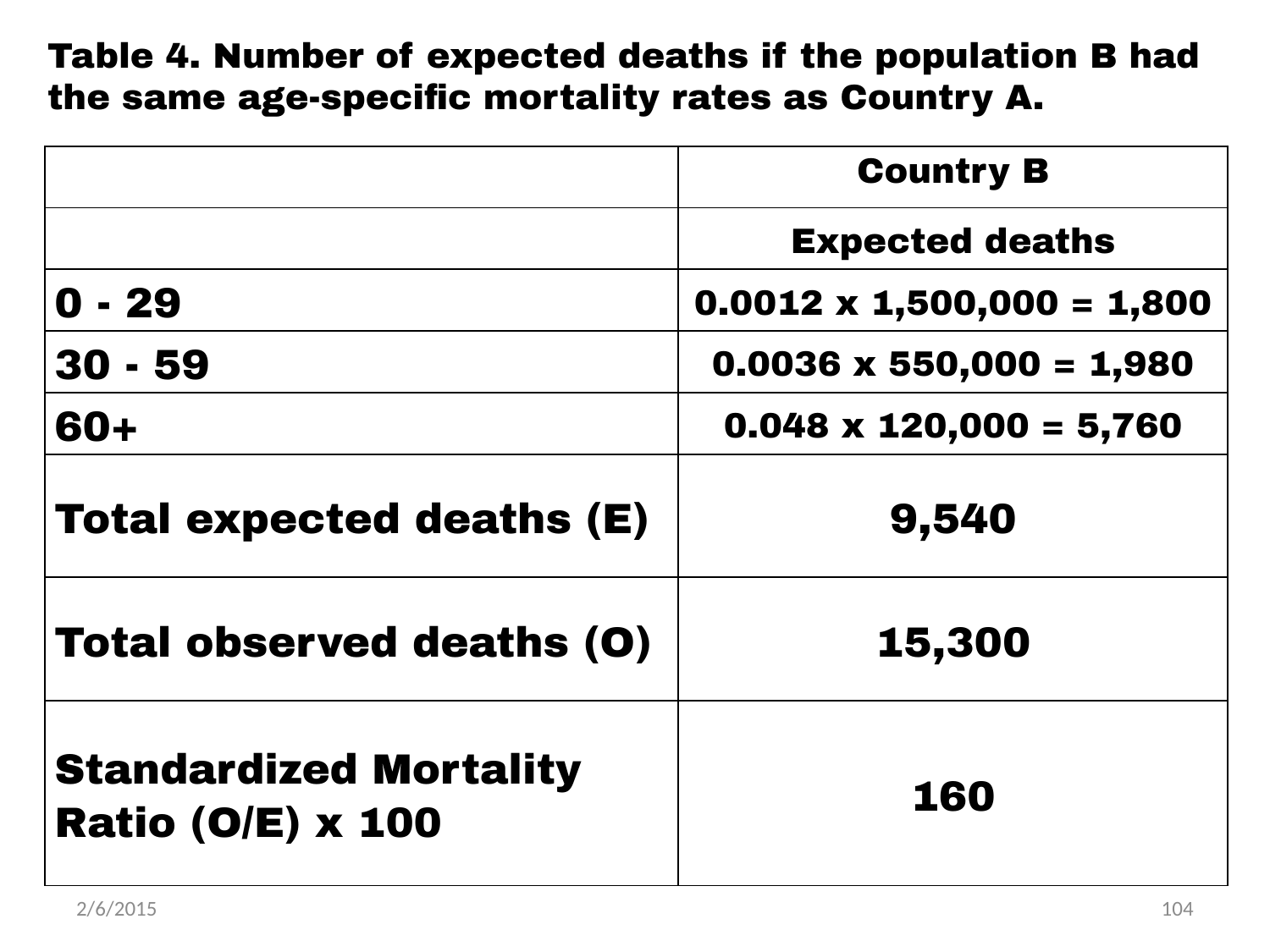

Table 4. Number of expected deaths if the population B had the same age-specific mortality rates as Country A.
|  | Country B |
| --- | --- |
|  | Expected deaths |
| 0 - 29 | 0.0012 x 1,500,000 = 1,800 |
| 30 - 59 | 0.0036 x 550,000 = 1,980 |
| 60+ | 0.048 x 120,000 = 5,760 |
| Total expected deaths (E) | 9,540 |
| Total observed deaths (O) | 15,300 |
| Standardized Mortality Ratio (O/E) x 100 | 160 |
2/6/2015
104